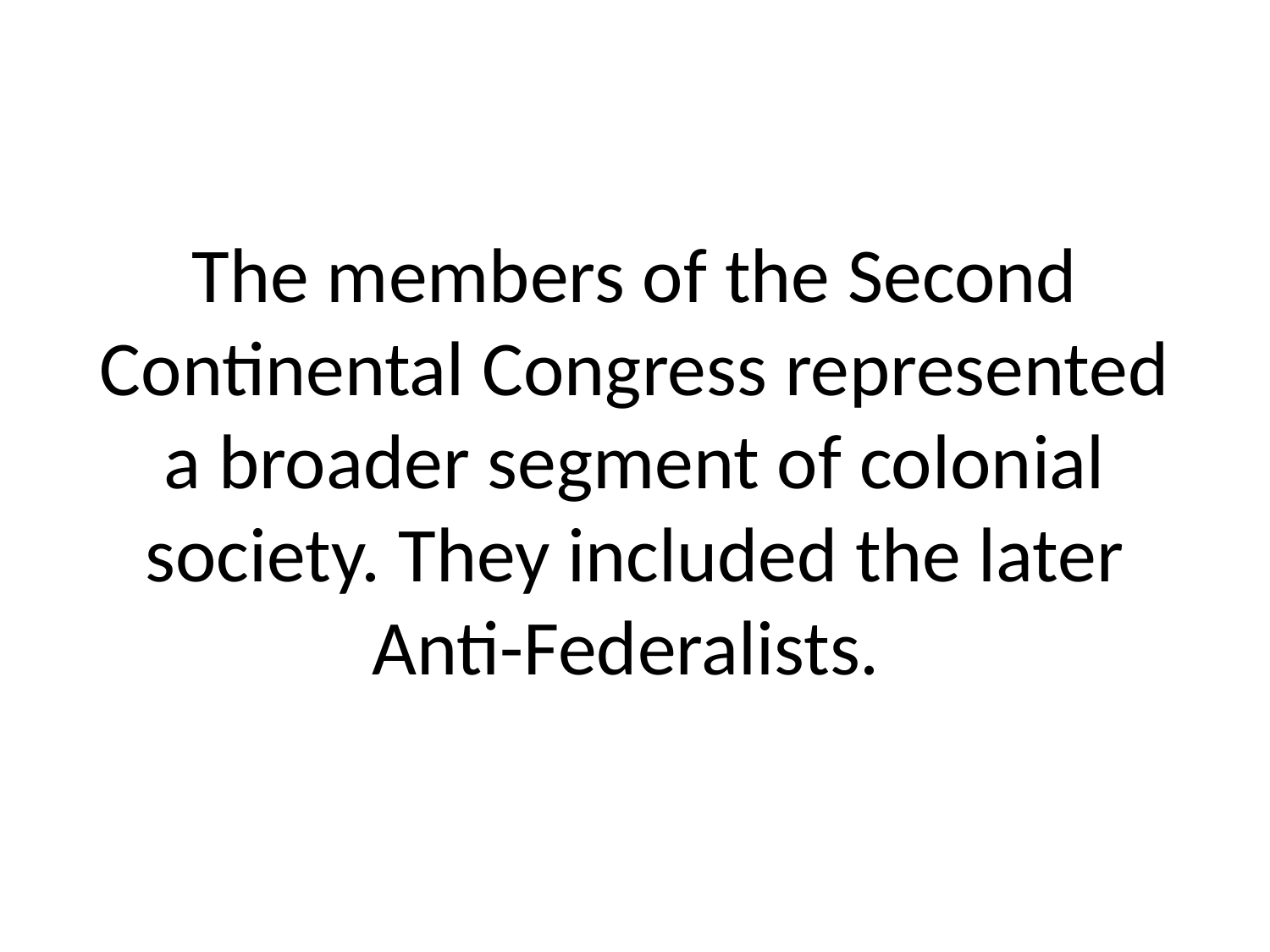

# The members of the Second Continental Congress represented a broader segment of colonial society. They included the later Anti-Federalists.